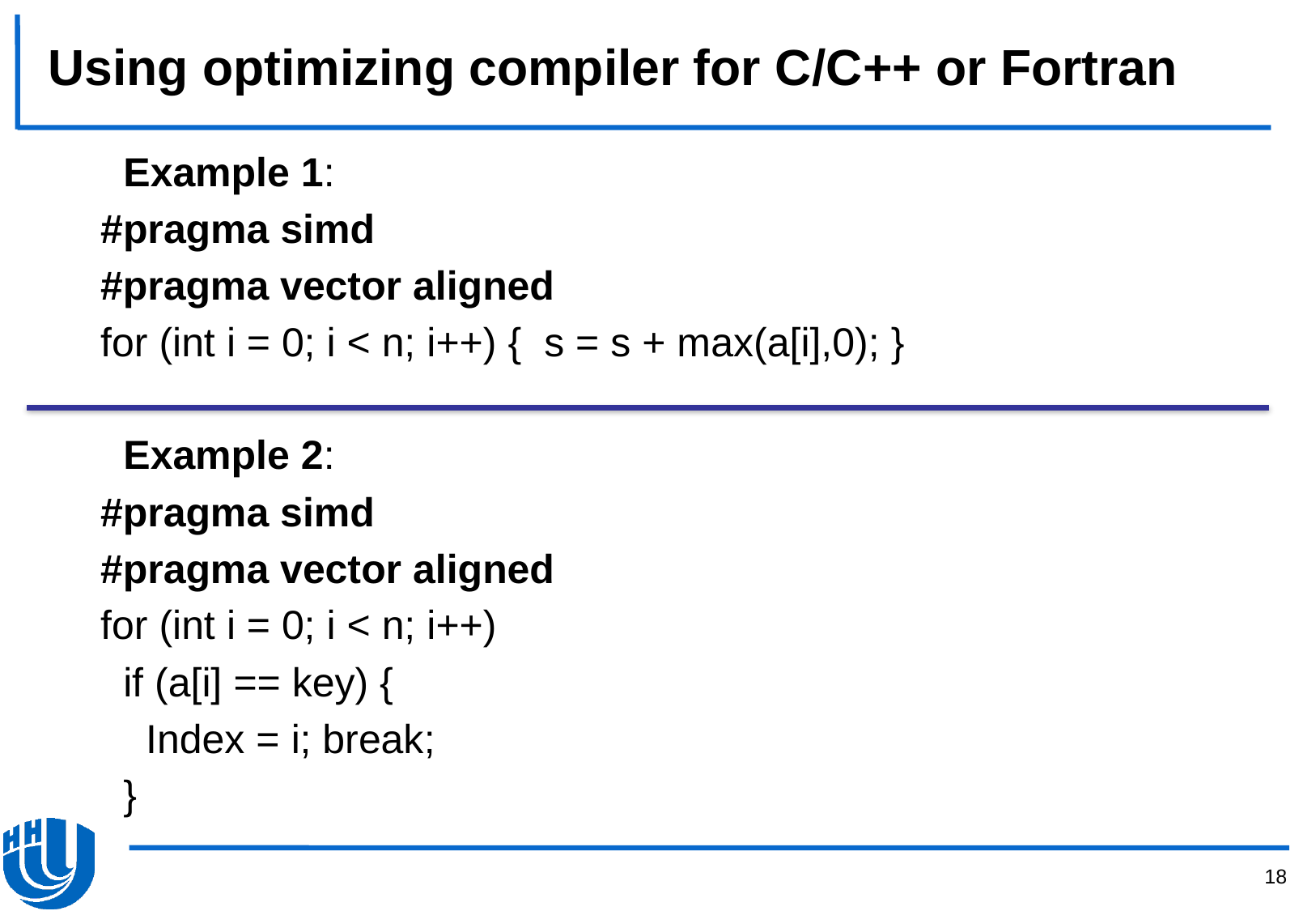

# Using optimizing compiler for C/C++ or Fortran
	Example 1:
  #pragma simd
  #pragma vector aligned
  for (int i = 0; i < n; i++) {  s = s + max(a[i],0); }

	Example 2:
  #pragma simd
  #pragma vector aligned
  for (int i = 0; i < n; i++)
    if (a[i] == key) {
      Index = i; break;
    }